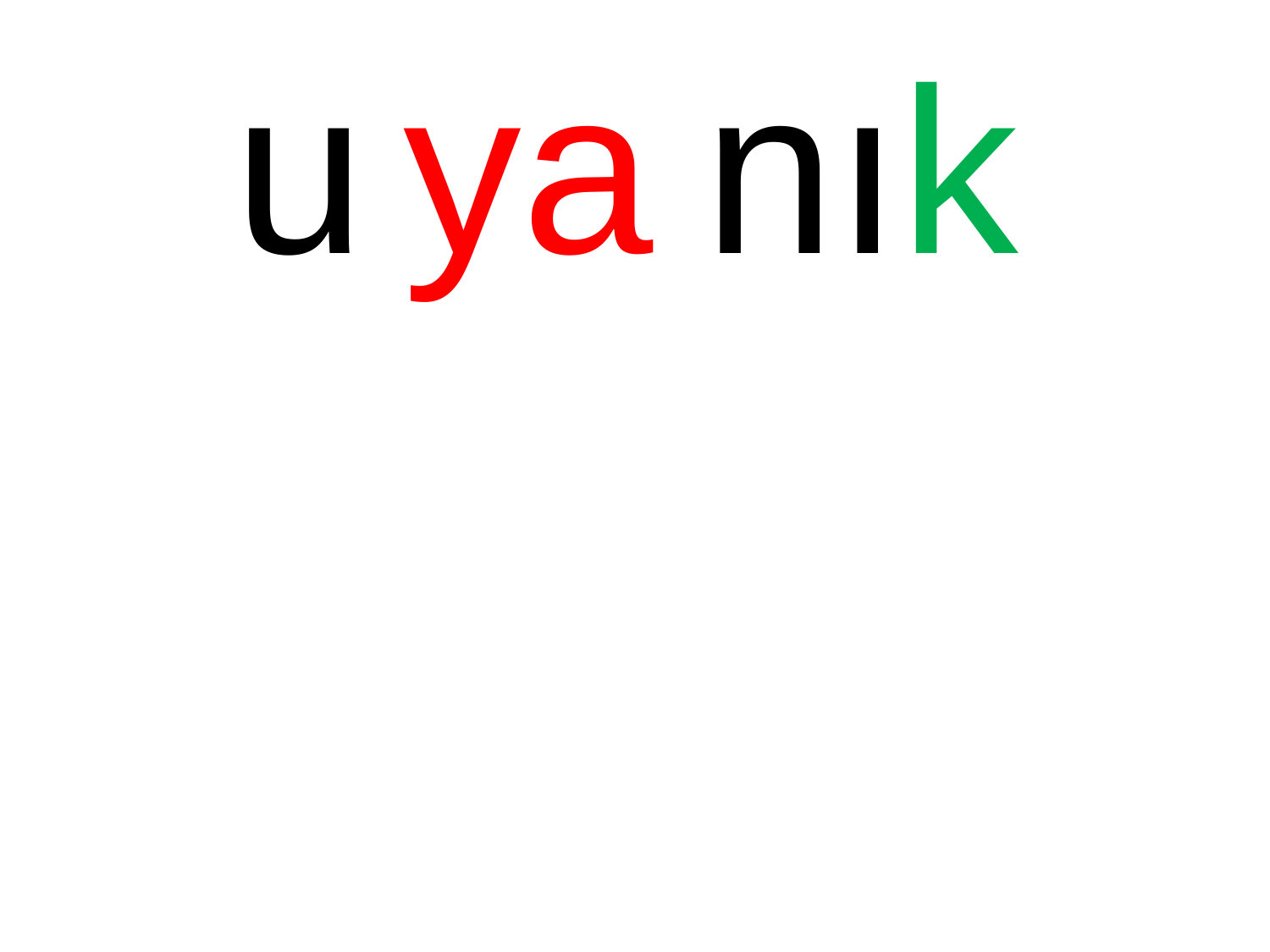

| u |
| --- |
| ya |
| --- |
| nık |
| --- |